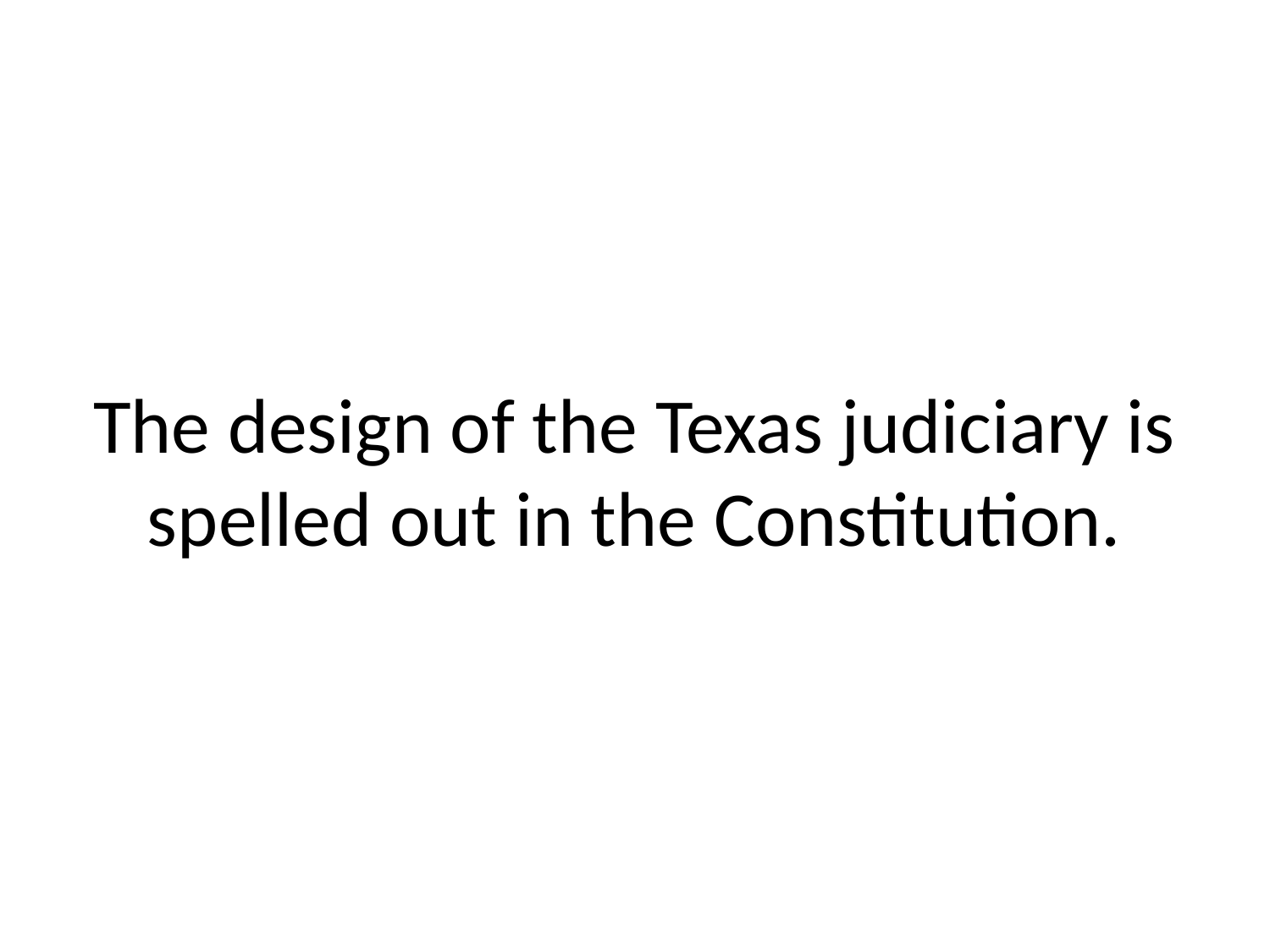

# The design of the Texas judiciary is spelled out in the Constitution.